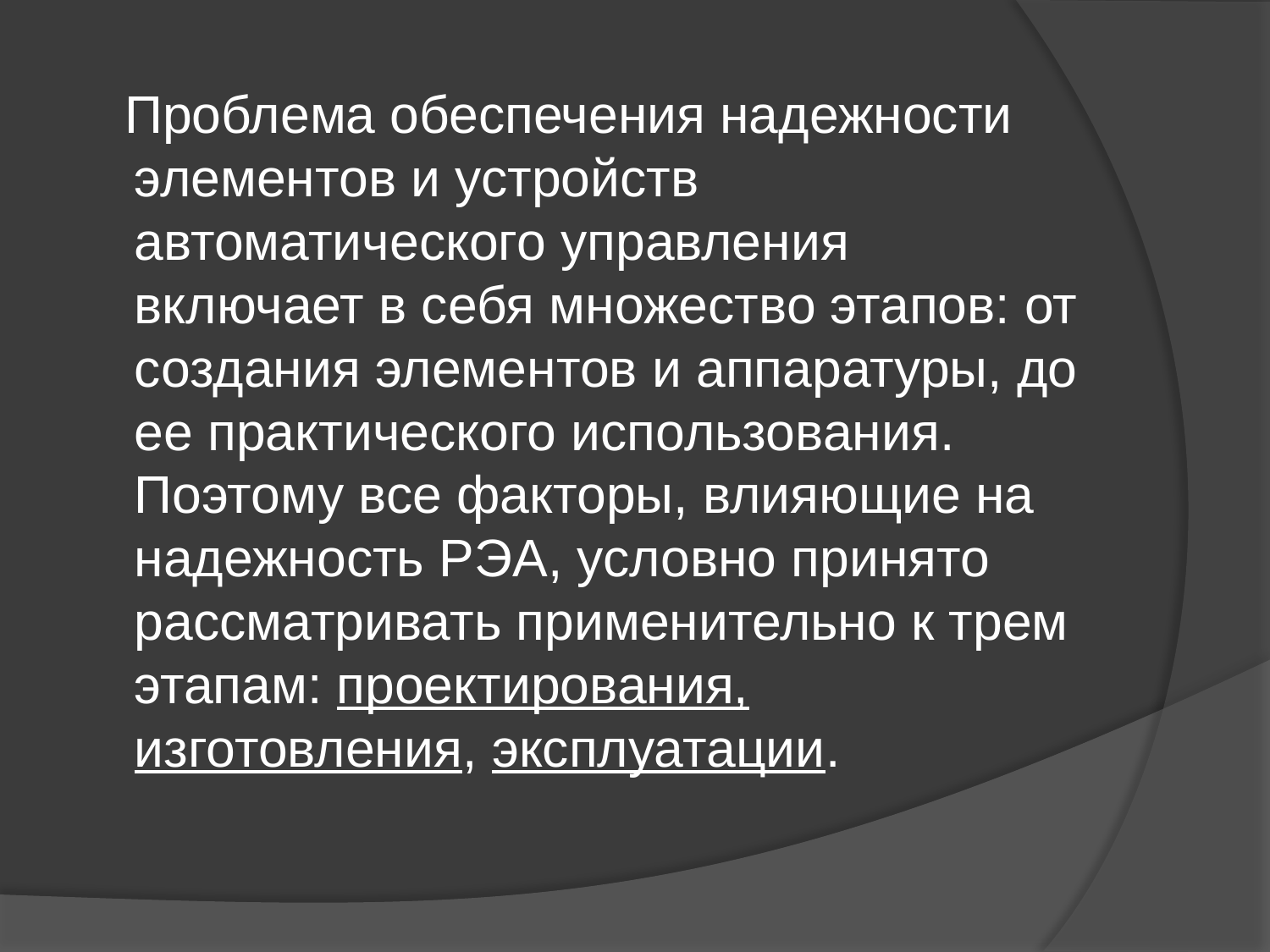

Проблема обеспечения надежности элементов и устройств автоматического управления включает в себя множество этапов: от создания элементов и аппаратуры, до ее практического использования. Поэтому все факторы, влияющие на надежность РЭА, условно принято рассматривать применительно к трем этапам: проектирования, изготовления, эксплуатации.

#